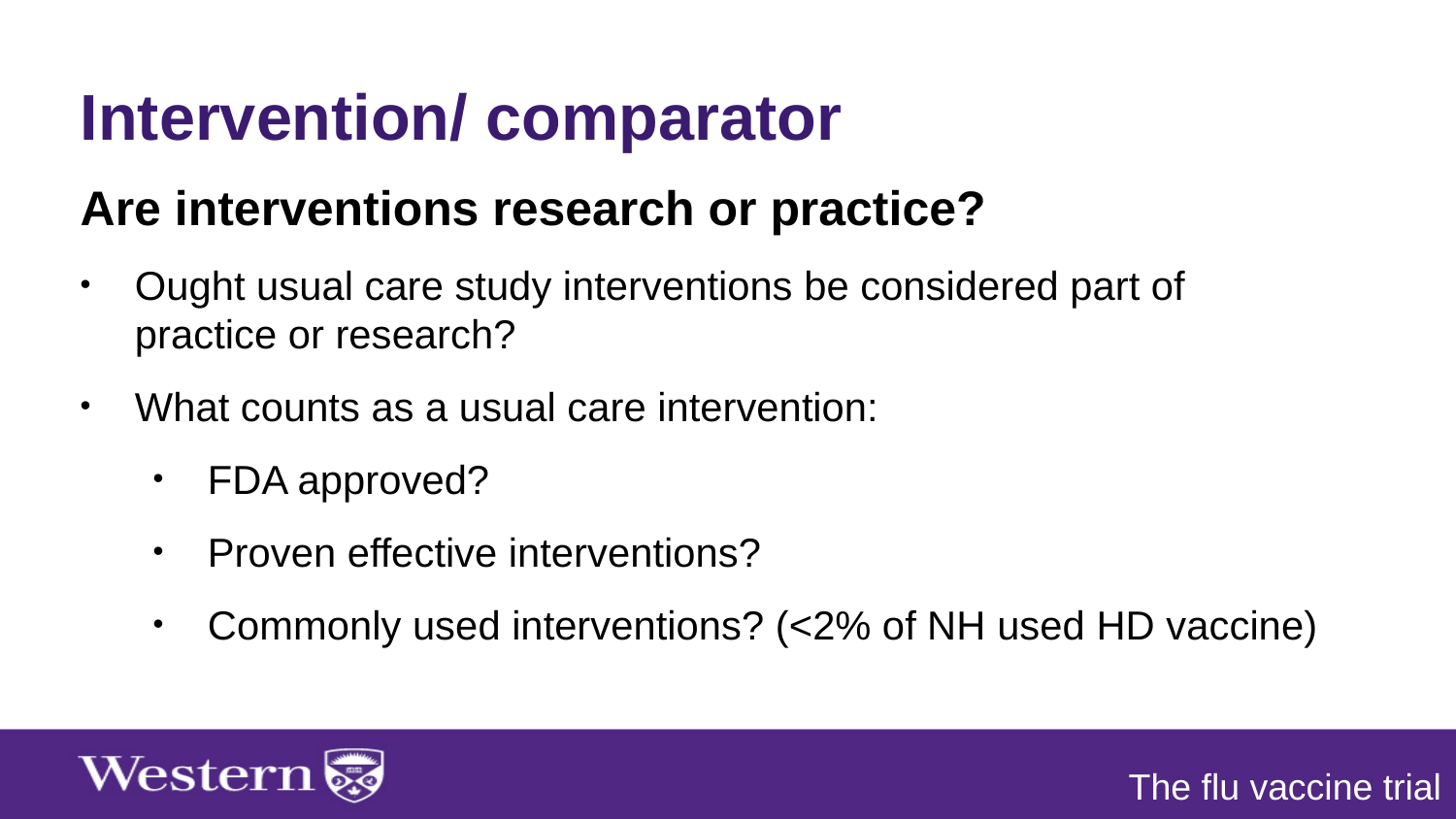

Intervention/ comparator
Are interventions research or practice?
Ought usual care study interventions be considered part of practice or research?
What counts as a usual care intervention:
FDA approved?
Proven effective interventions?
Commonly used interventions? (<2% of NH used HD vaccine)

The flu vaccine trial